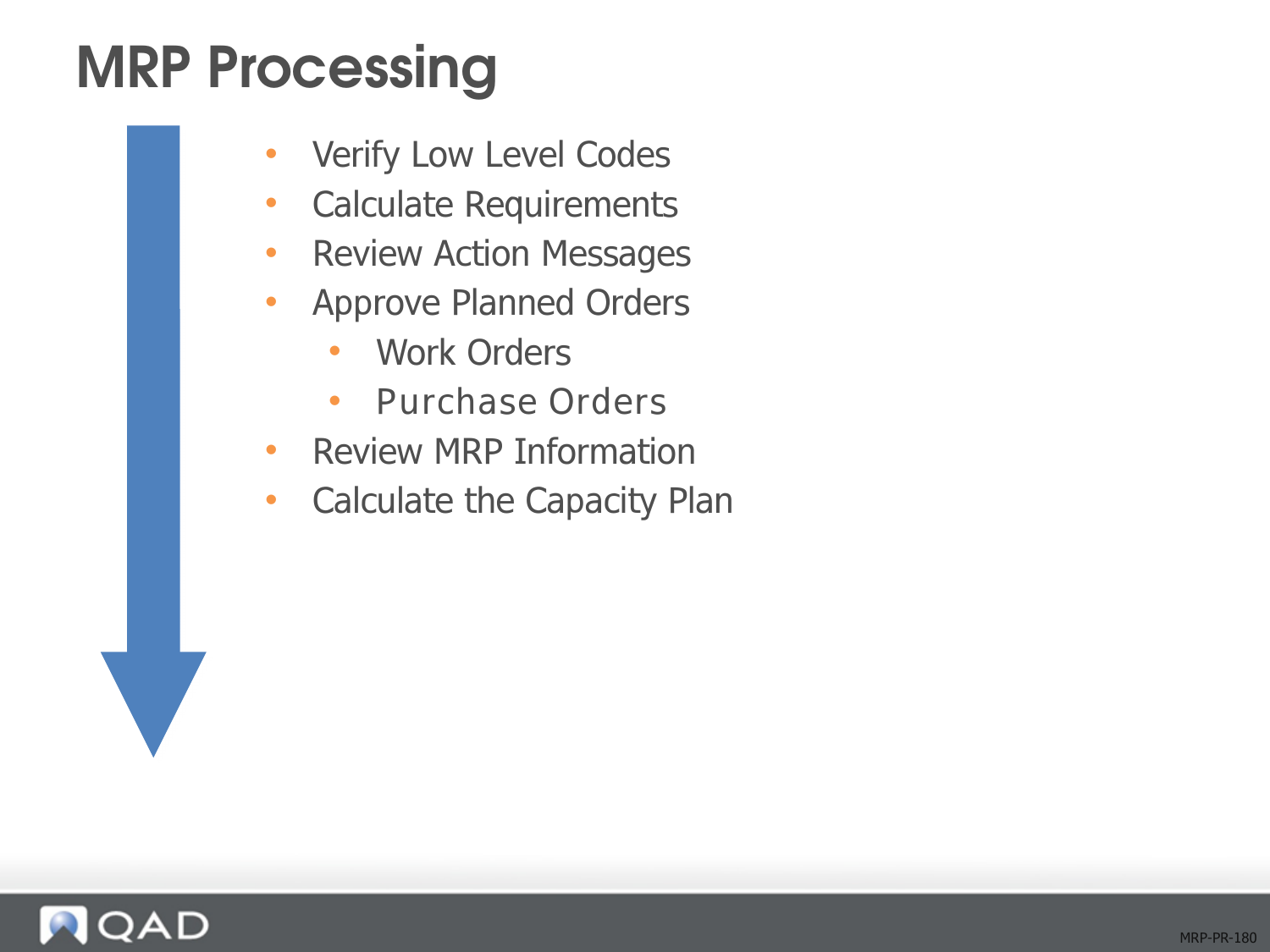

MRP Processing

Verify Low Level Codes
Calculate Requirements
Review Action Messages
Approve Planned Orders
Work Orders
Purchase Orders
Review MRP Information
Calculate the Capacity Plan
MRP-PR-180